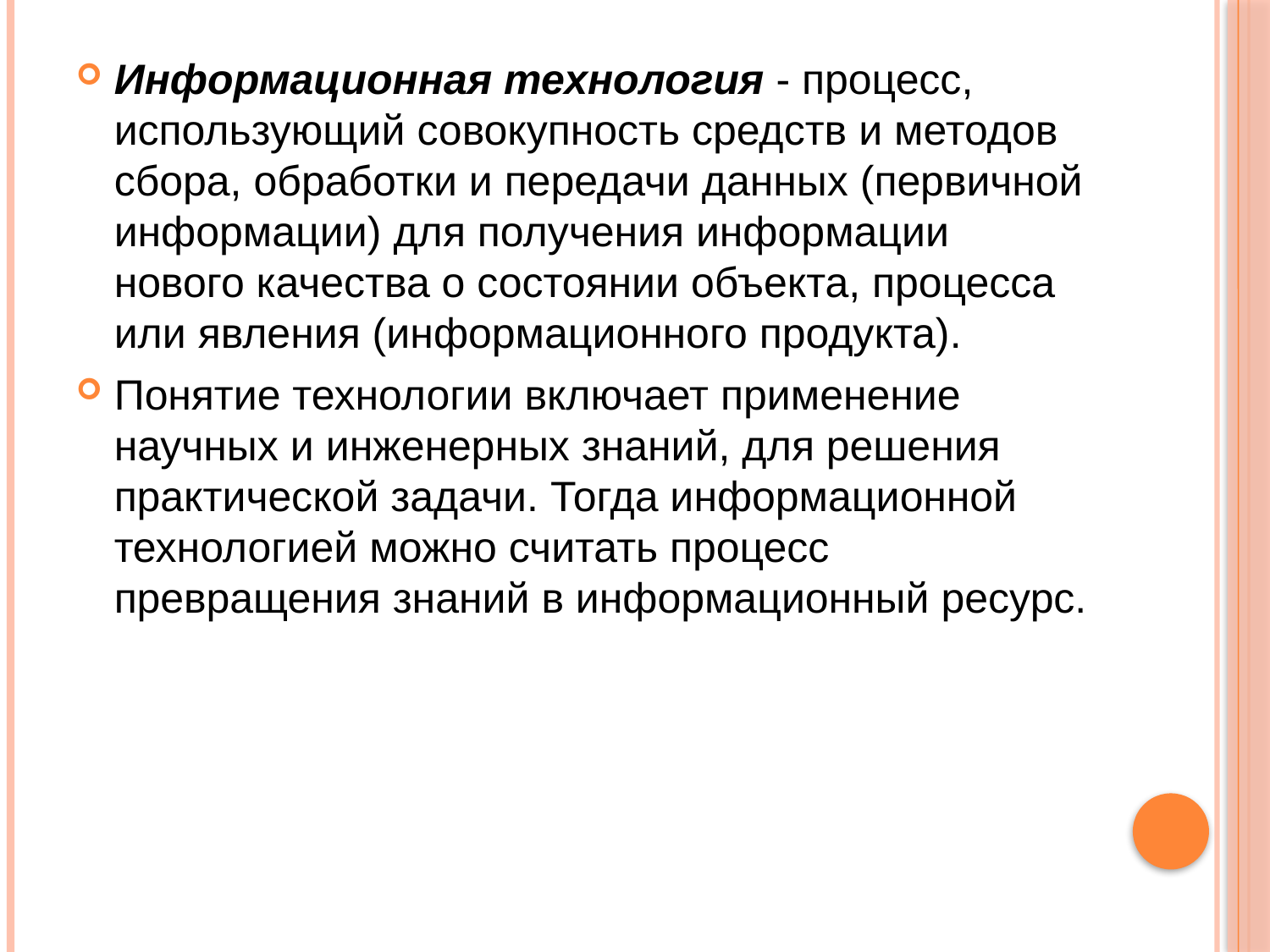

Информационная технология - процесс, использующий совокупность средств и методов сбора, обработки и передачи данных (первичной информации) для получения информации нового качества о состоянии объекта, процесса или явления (информационного продукта).
Понятие технологии включает применение научных и инженерных знаний, для решения практической задачи. Тогда информационной технологией можно считать процесс превращения знаний в информационный ресурс.